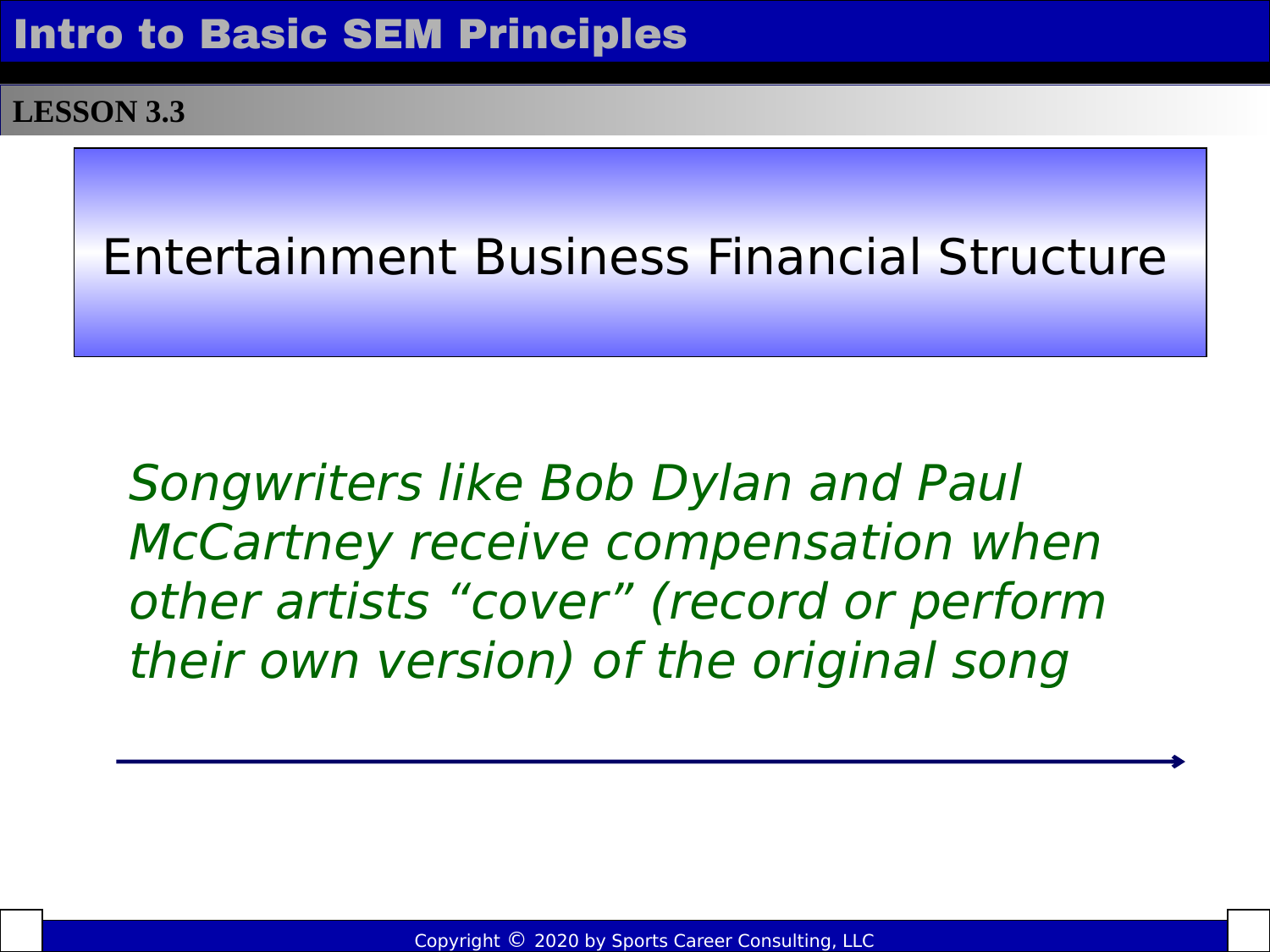

Intro to Basic SEM Principles
LESSON 3.3

 Entertainment Business Financial Structure

Songwriters like Bob Dylan and Paul McCartney receive compensation when other artists “cover” (record or perform their own version) of the original song

Copyright © 2020 by Sports Career Consulting, LLC